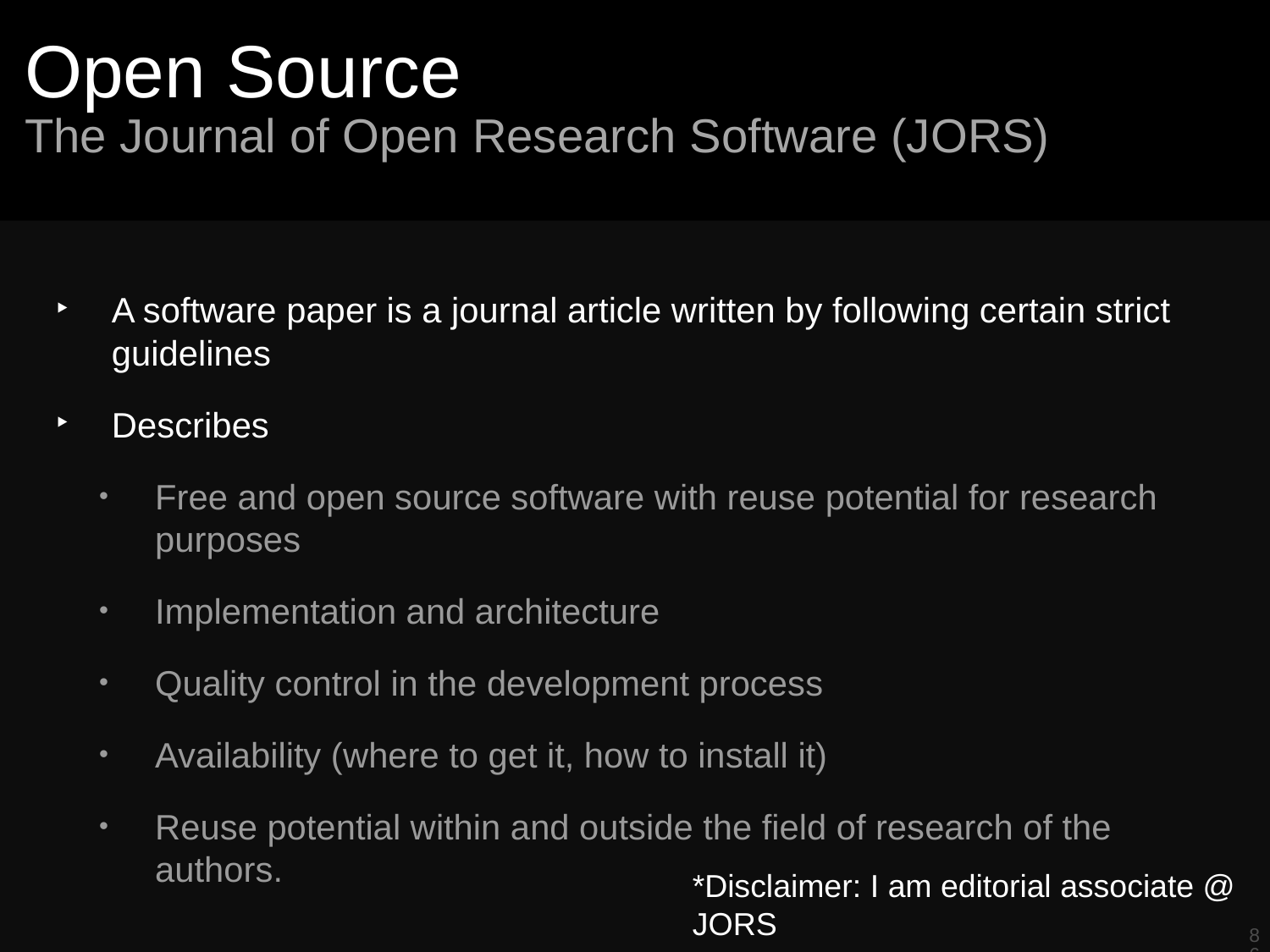

# Open Source
The Journal of Open Research Software (JORS)
A software paper is a journal article written by following certain strict guidelines
Describes
Free and open source software with reuse potential for research purposes
Implementation and architecture
Quality control in the development process
Availability (where to get it, how to install it)
Reuse potential within and outside the field of research of the authors.
*Disclaimer: I am editorial associate @ JORS
86